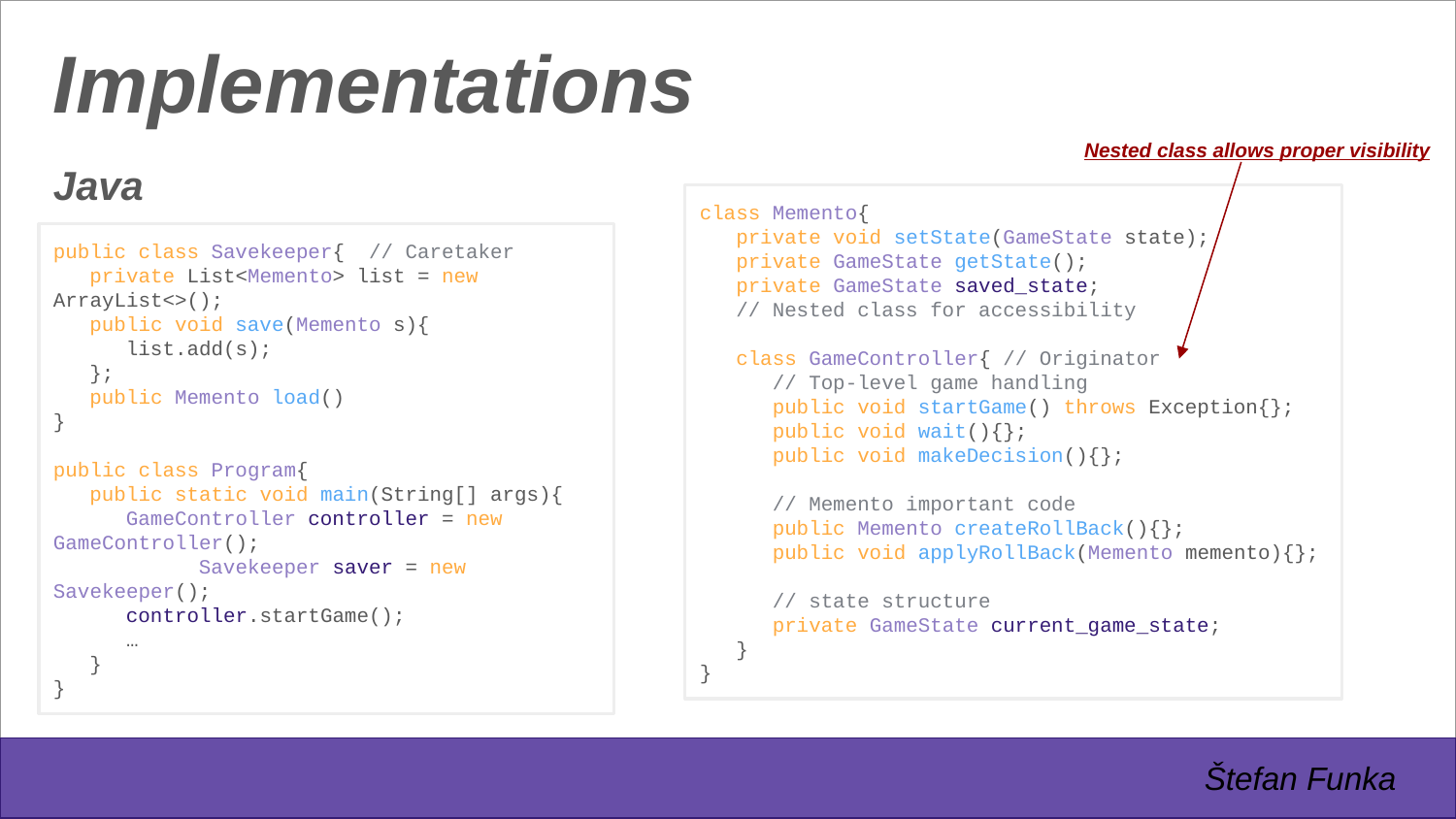

Implementations
Nested class allows proper visibility
Java
class Memento{
   private void setState(GameState state);
   private GameState getState();
   private GameState saved_state;
   // Nested class for accessibility

   class GameController{ // Originator
      // Top-level game handling
      public void startGame() throws Exception{};
      public void wait(){};
      public void makeDecision(){};

      // Memento important code
      public Memento createRollBack(){};
      public void applyRollBack(Memento memento){};

      // state structure
      private GameState current_game_state;
   }
}
public class Savekeeper{  // Caretaker
   private List<Memento> list = new ArrayList<>();
   public void save(Memento s){
      list.add(s);
   };
   public Memento load()
}

public class Program{
   public static void main(String[] args){
      GameController controller = new GameController();
	Savekeeper saver = new Savekeeper();
      controller.startGame();
      …
   }
}

Štefan Funka